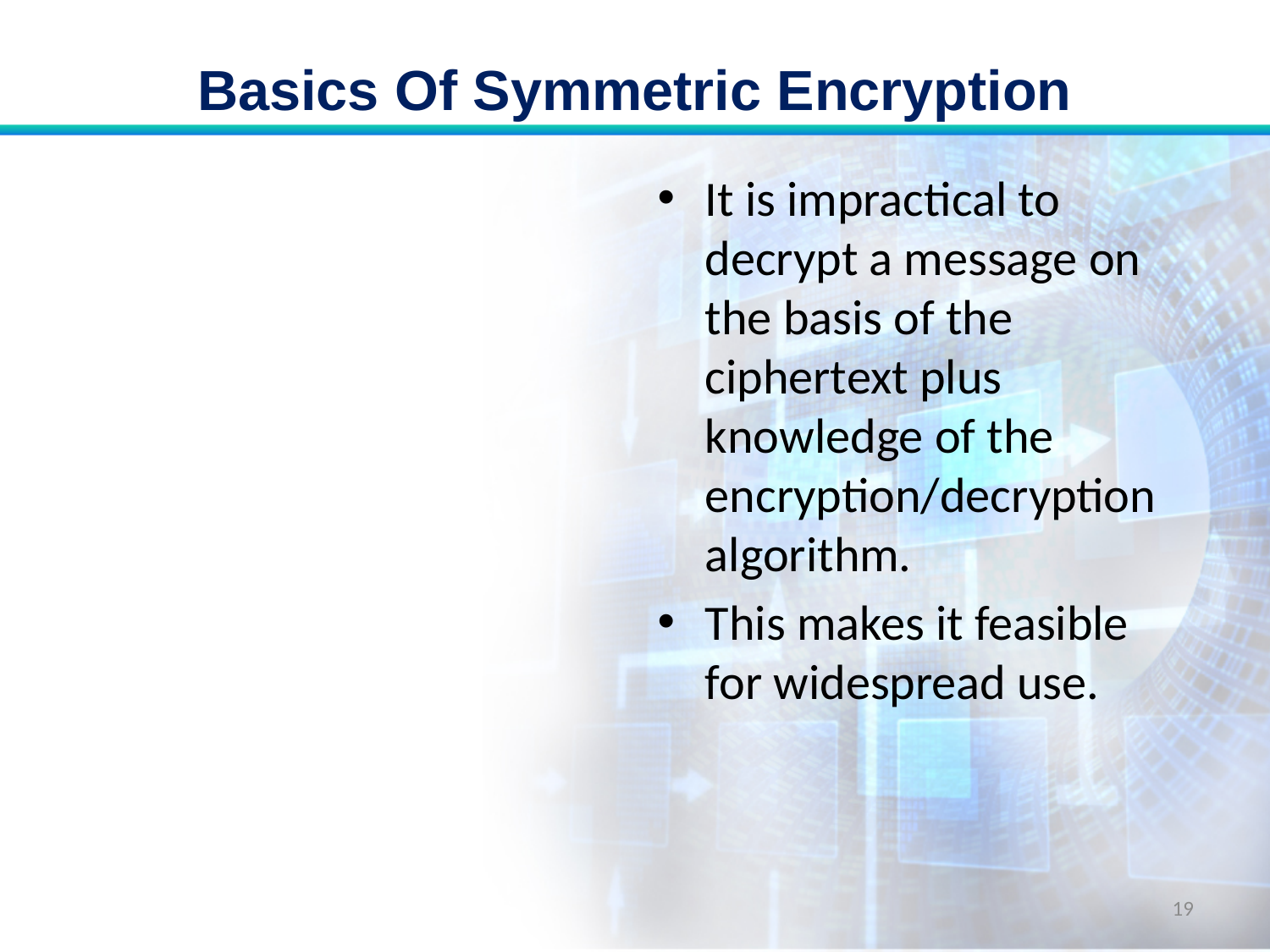

# Basics Of Symmetric Encryption
It is impractical to decrypt a message on the basis of the ciphertext plus knowledge of the encryption/decryption algorithm.
This makes it feasible for widespread use.
19